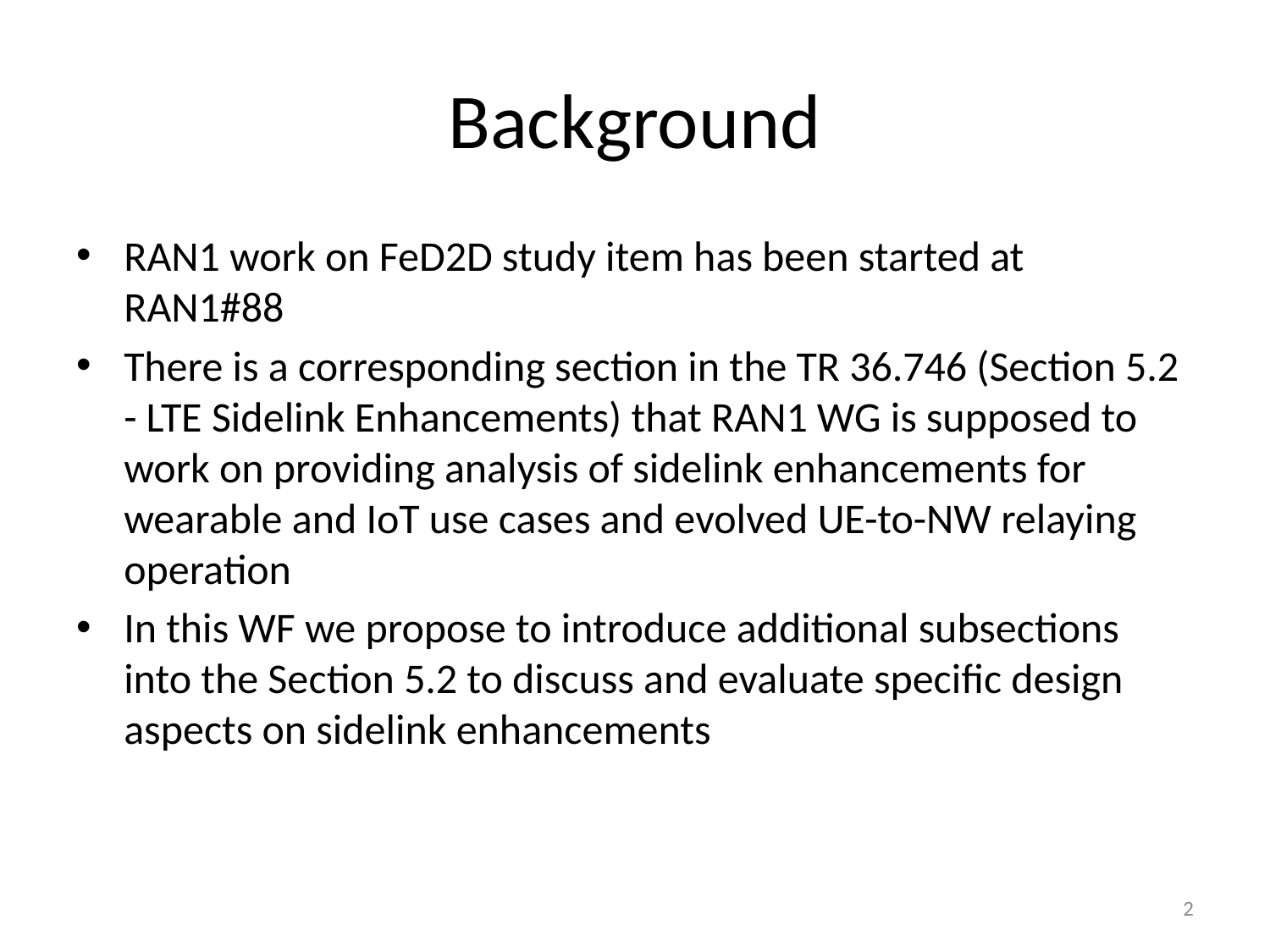

# Background
RAN1 work on FeD2D study item has been started at RAN1#88
There is a corresponding section in the TR 36.746 (Section 5.2 - LTE Sidelink Enhancements) that RAN1 WG is supposed to work on providing analysis of sidelink enhancements for wearable and IoT use cases and evolved UE-to-NW relaying operation
In this WF we propose to introduce additional subsections into the Section 5.2 to discuss and evaluate specific design aspects on sidelink enhancements
2